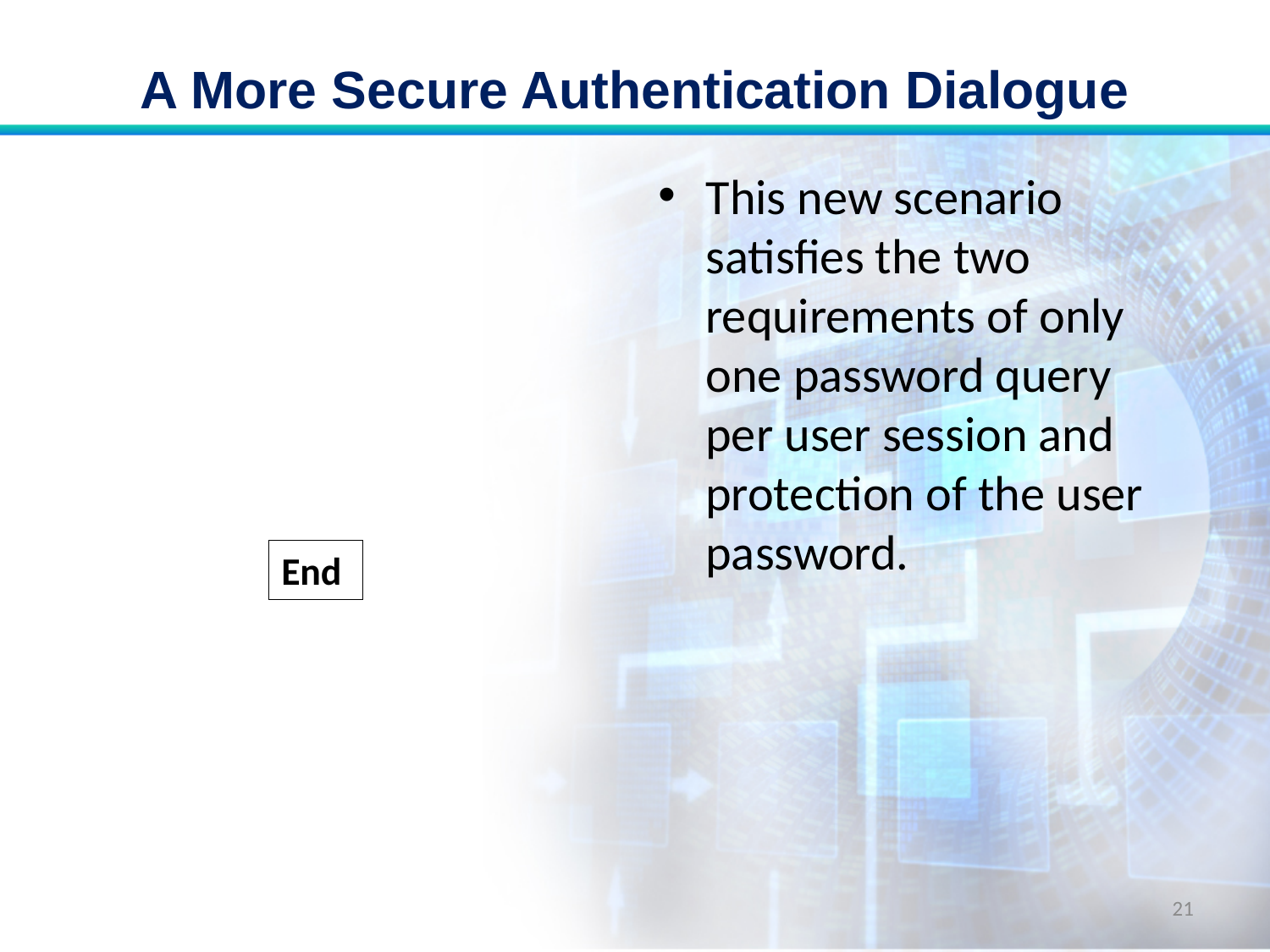

# A More Secure Authentication Dialogue
This new scenario satisfies the two requirements of only one password query per user session and protection of the user password.
End
21